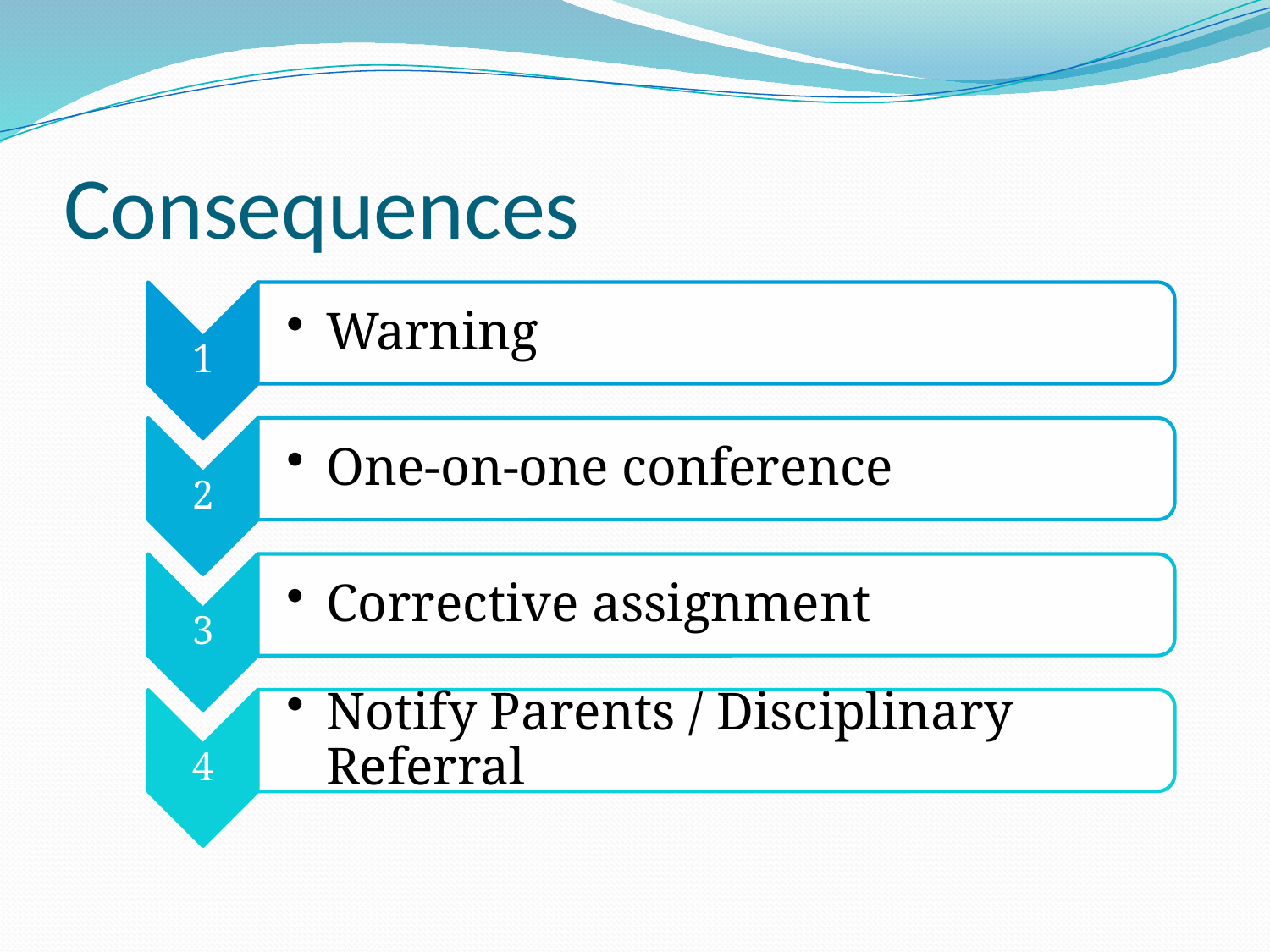

# Consequences
1
Warning
2
One-on-one conference
3
Corrective assignment
4
Notify Parents / Disciplinary Referral